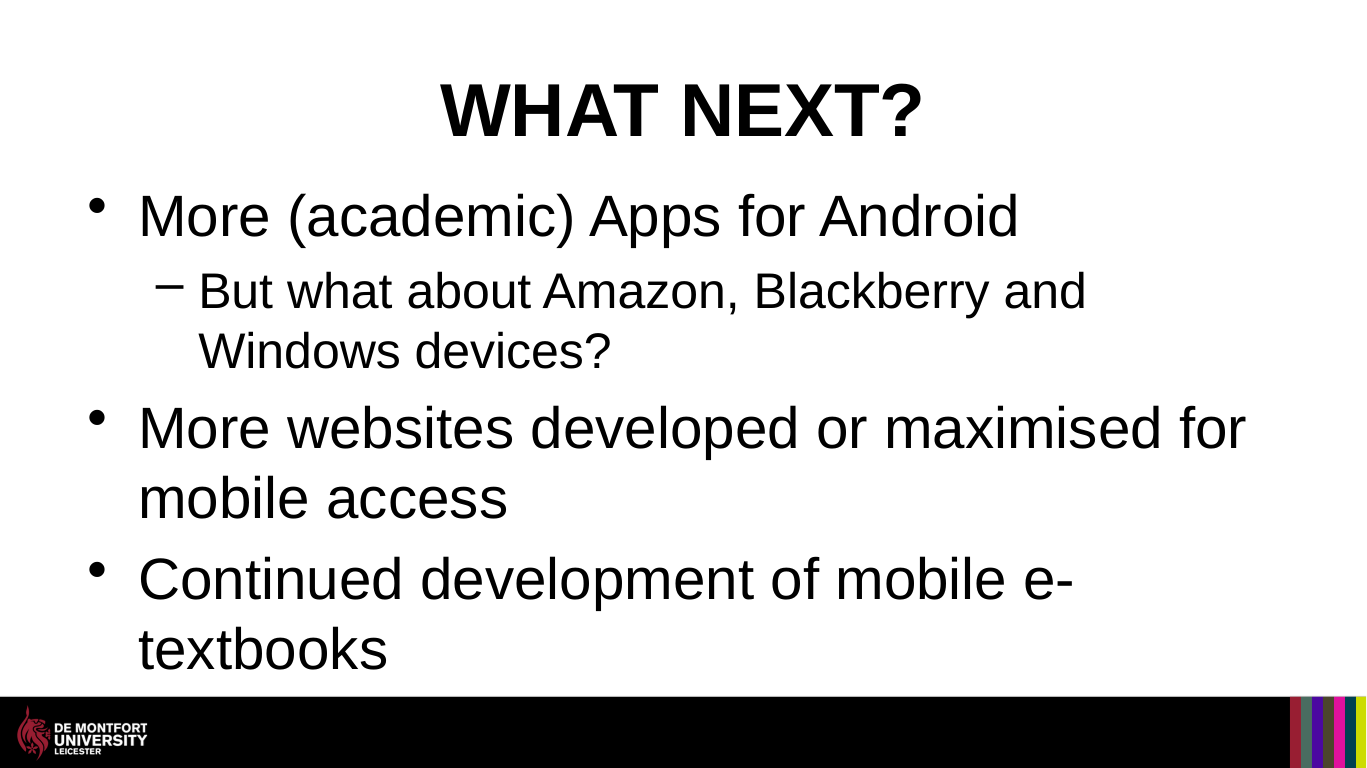

# What next?
More (academic) Apps for Android
But what about Amazon, Blackberry and Windows devices?
More websites developed or maximised for mobile access
Continued development of mobile e-textbooks